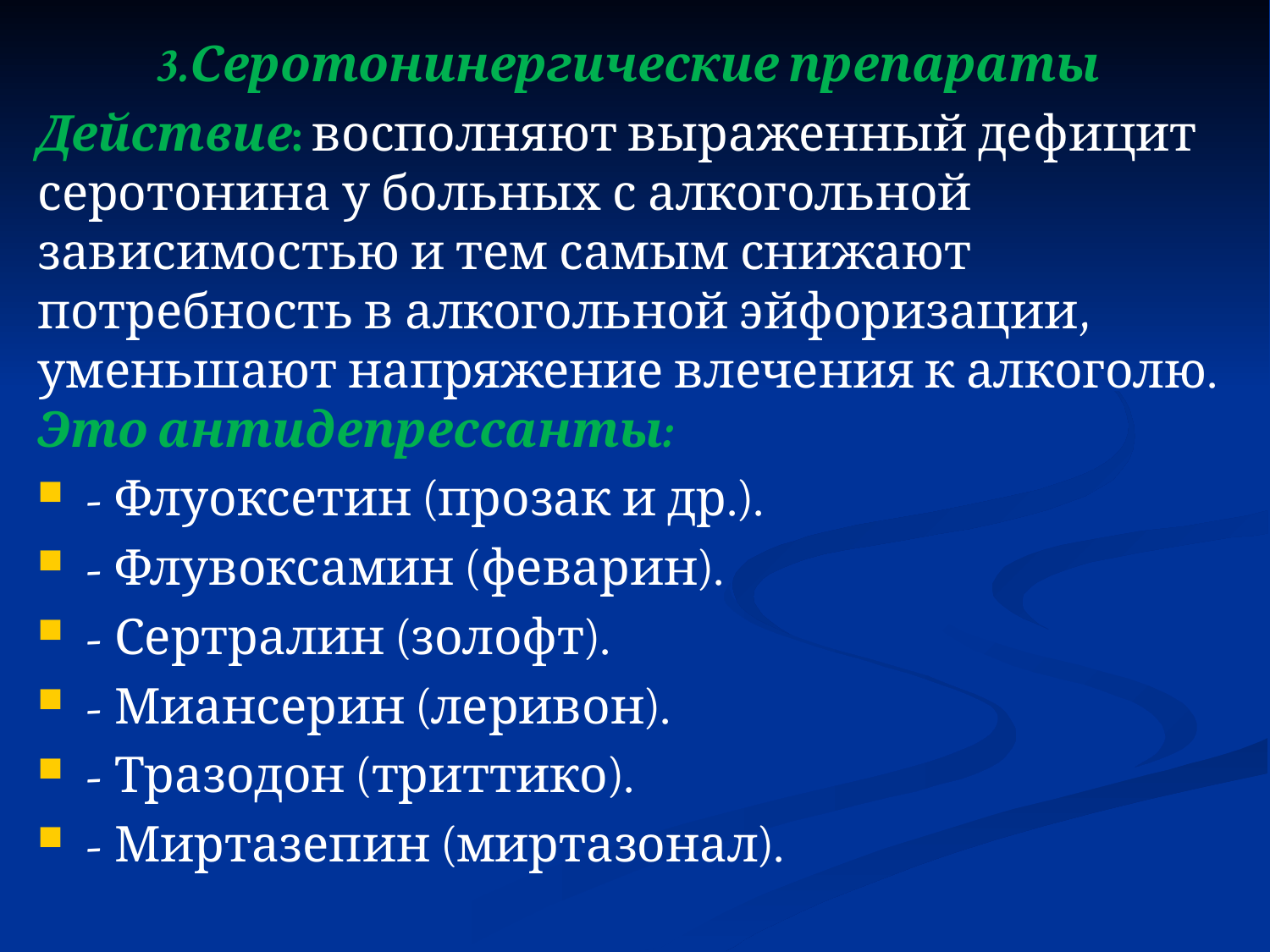

3.Серотонинергические препараты
Действие: восполняют выраженный дефицит серотонина у больных с алкогольной зависимостью и тем самым снижают потребность в алкогольной эйфоризации, уменьшают напряжение влечения к алкоголю. Это антидепрессанты:
- Флуоксетин (прозак и др.).
- Флувоксамин (феварин).
- Сертралин (золофт).
- Миансерин (леривон).
- Тразодон (триттико).
- Миртазепин (миртазонал).